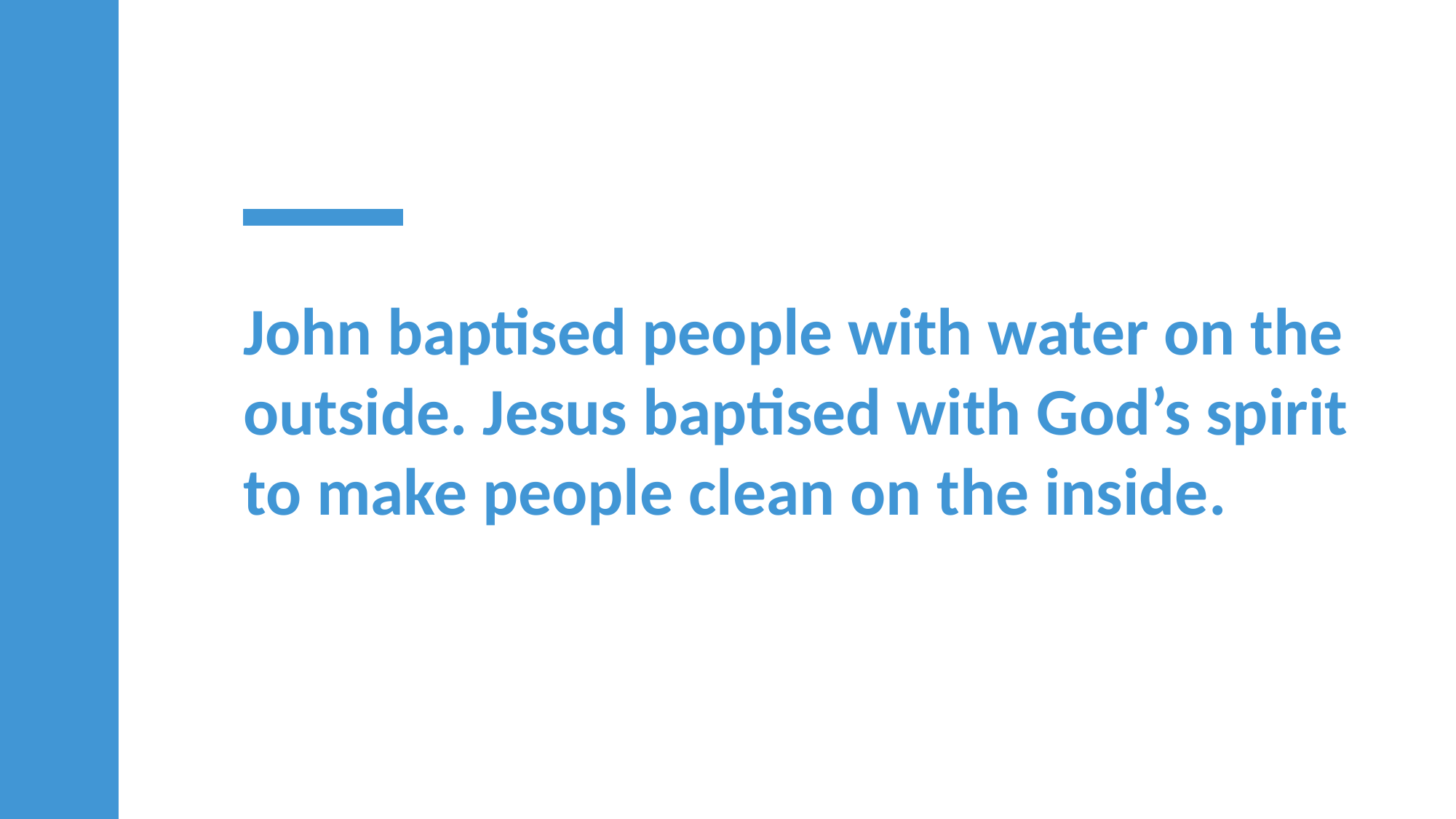

John baptised people with water on the outside. Jesus baptised with God’s spirit to make people clean on the inside.